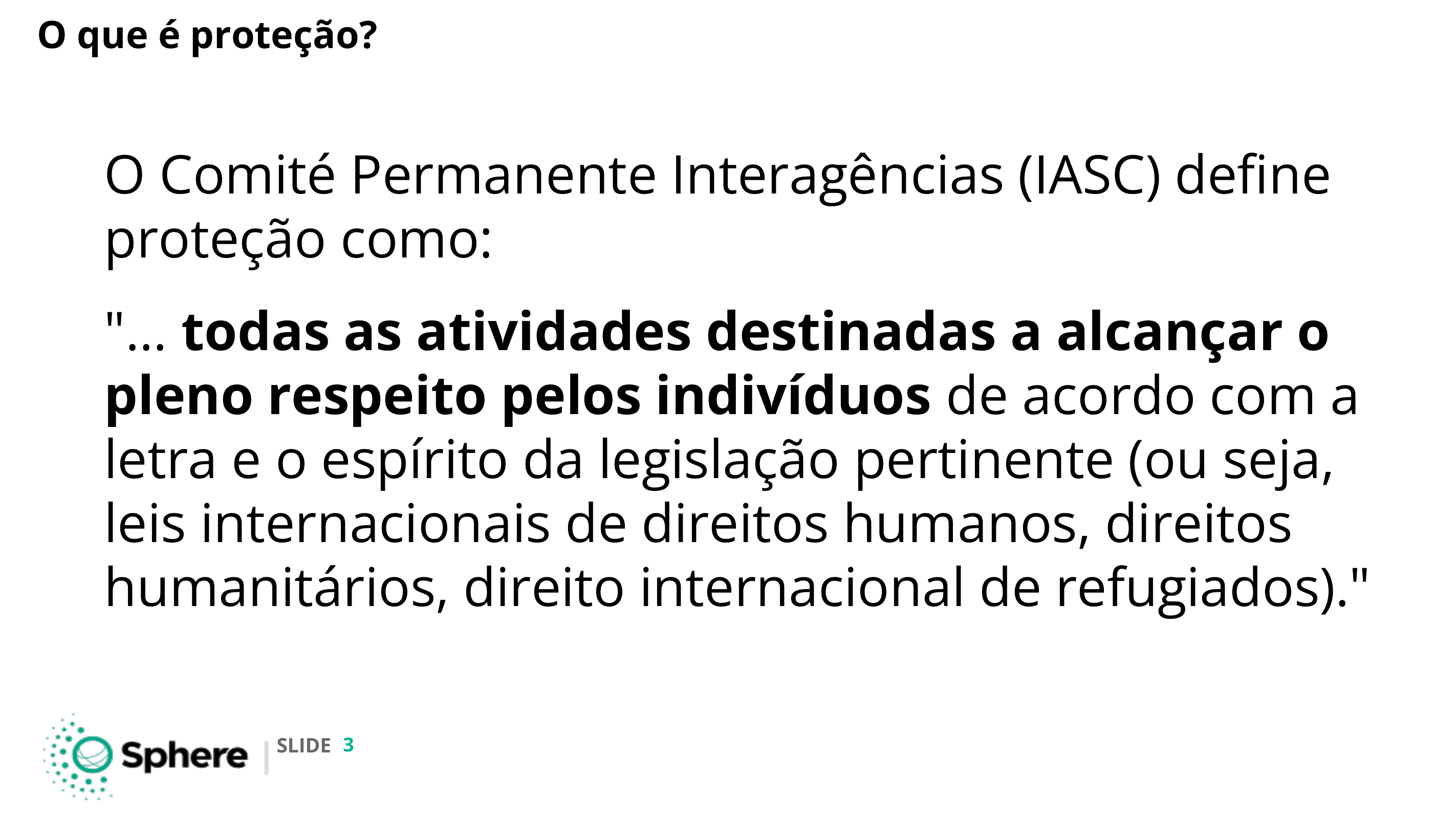

# O que é proteção?
O Comité Permanente Interagências (IASC) define proteção como:
"... todas as atividades destinadas a alcançar o pleno respeito pelos indivíduos de acordo com a letra e o espírito da legislação pertinente (ou seja, leis internacionais de direitos humanos, direitos humanitários, direito internacional de refugiados)."
3